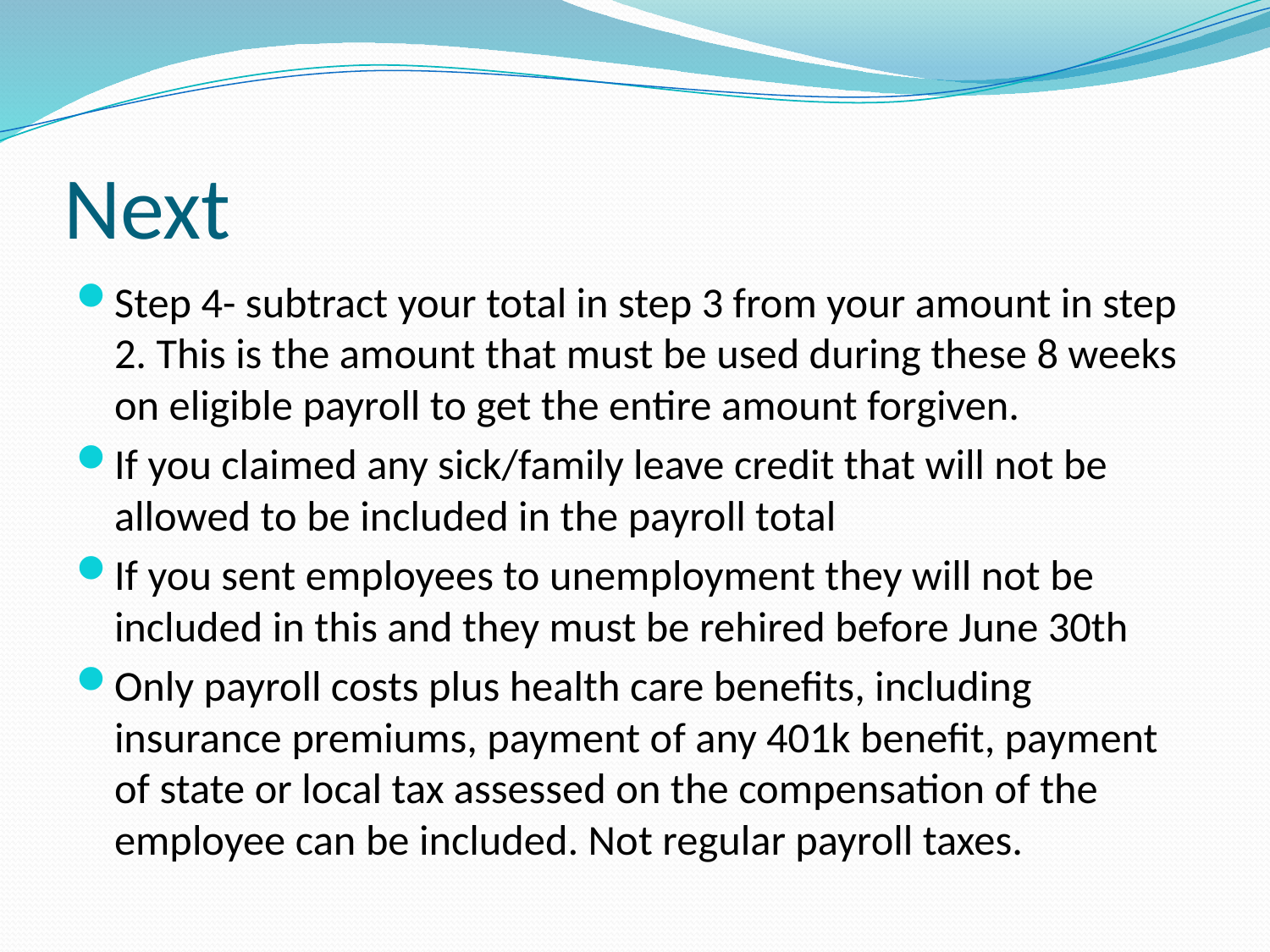

# Next
Step 4- subtract your total in step 3 from your amount in step 2. This is the amount that must be used during these 8 weeks on eligible payroll to get the entire amount forgiven.
If you claimed any sick/family leave credit that will not be allowed to be included in the payroll total
If you sent employees to unemployment they will not be included in this and they must be rehired before June 30th
Only payroll costs plus health care benefits, including insurance premiums, payment of any 401k benefit, payment of state or local tax assessed on the compensation of the employee can be included. Not regular payroll taxes.